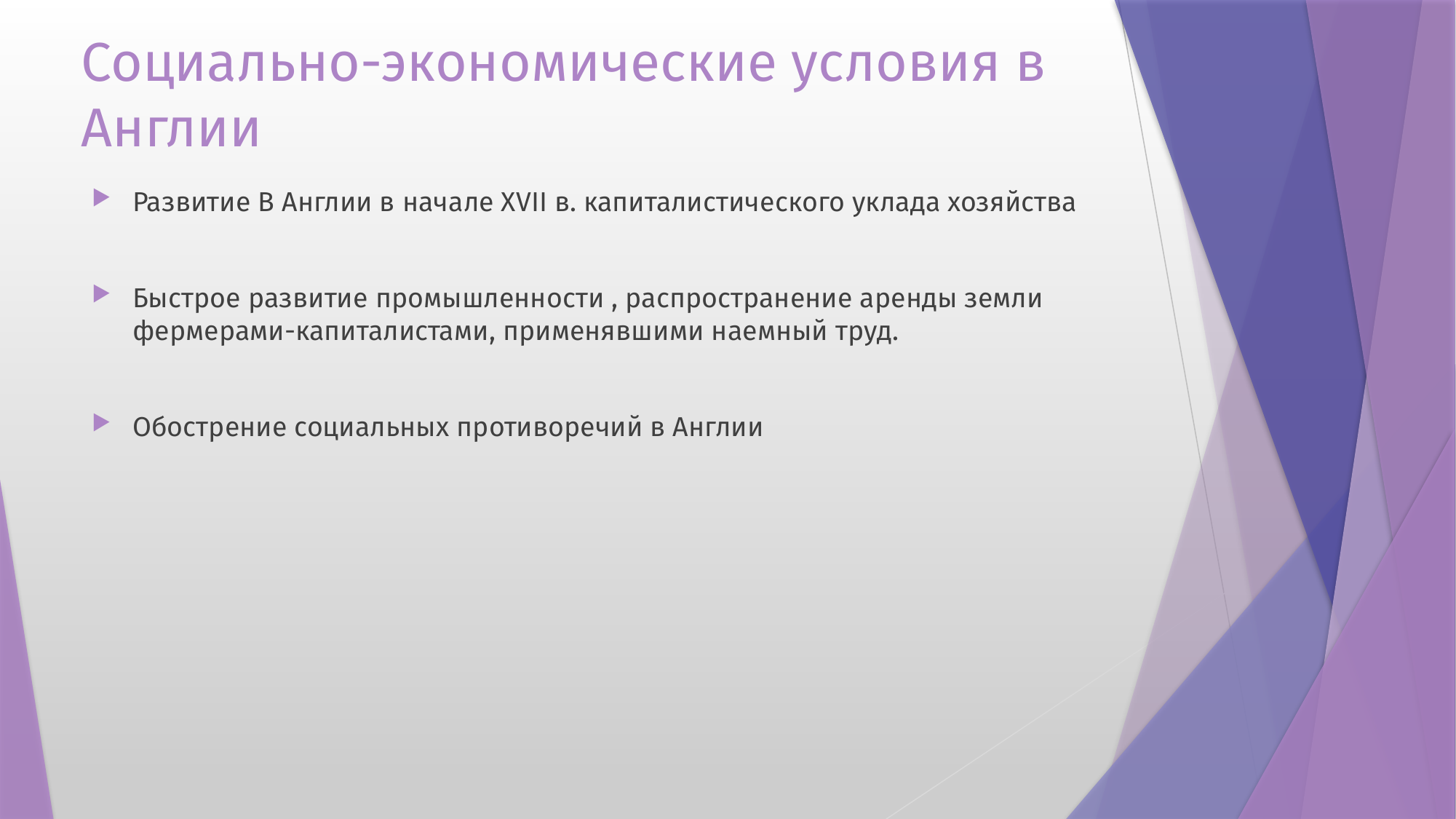

# Социально-экономические условия в Англии
Развитие В Англии в начале XVII в. капиталистического уклада хозяйства

Быстрое развитие промышленности , распространение аренды земли фермерами-капиталистами, применявшими наемный труд.

Обострение социальных противоречий в Англии